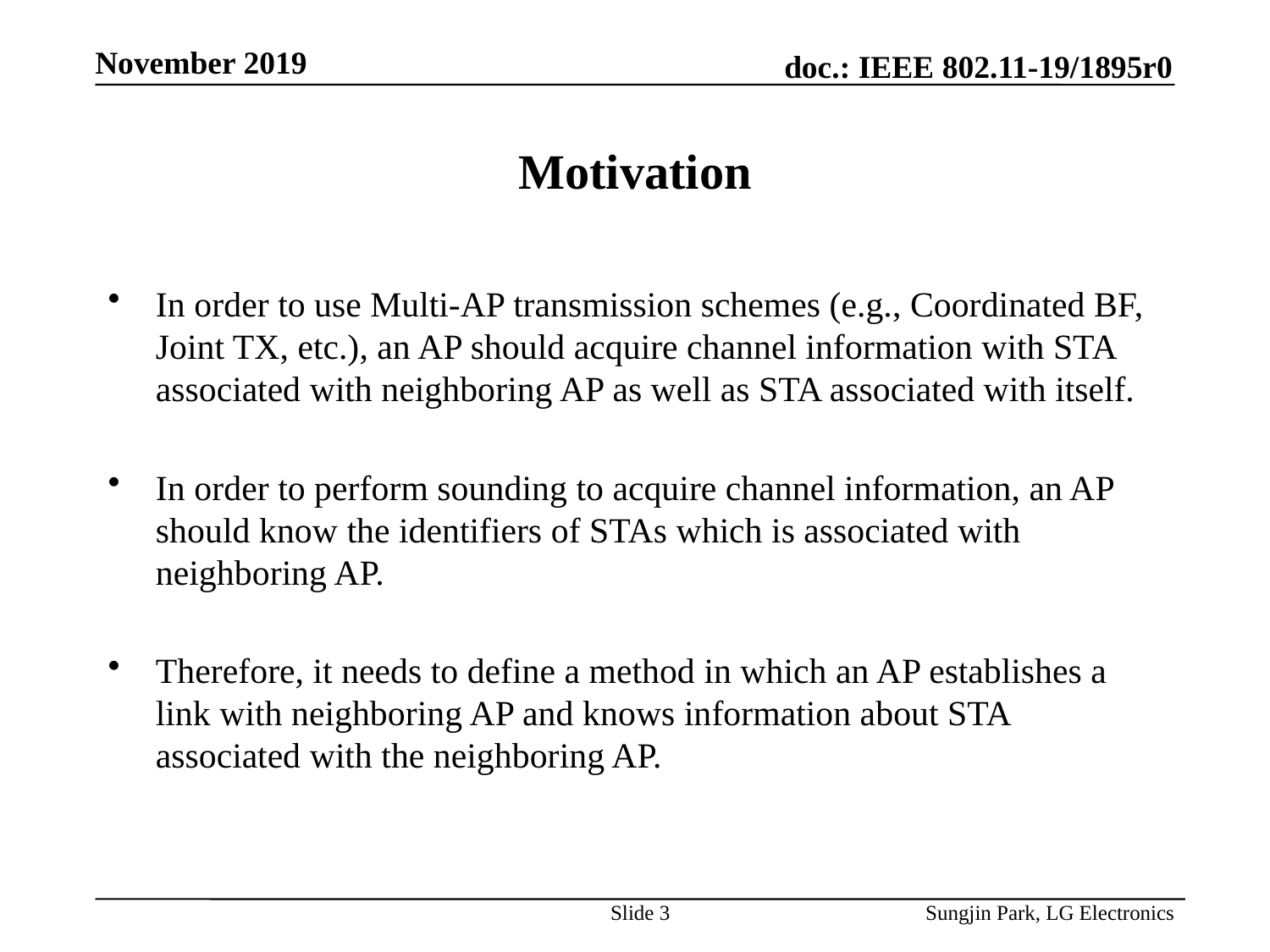

# Motivation
In order to use Multi-AP transmission schemes (e.g., Coordinated BF, Joint TX, etc.), an AP should acquire channel information with STA associated with neighboring AP as well as STA associated with itself.

In order to perform sounding to acquire channel information, an AP should know the identifiers of STAs which is associated with neighboring AP.

Therefore, it needs to define a method in which an AP establishes a link with neighboring AP and knows information about STA associated with the neighboring AP.

Slide 3